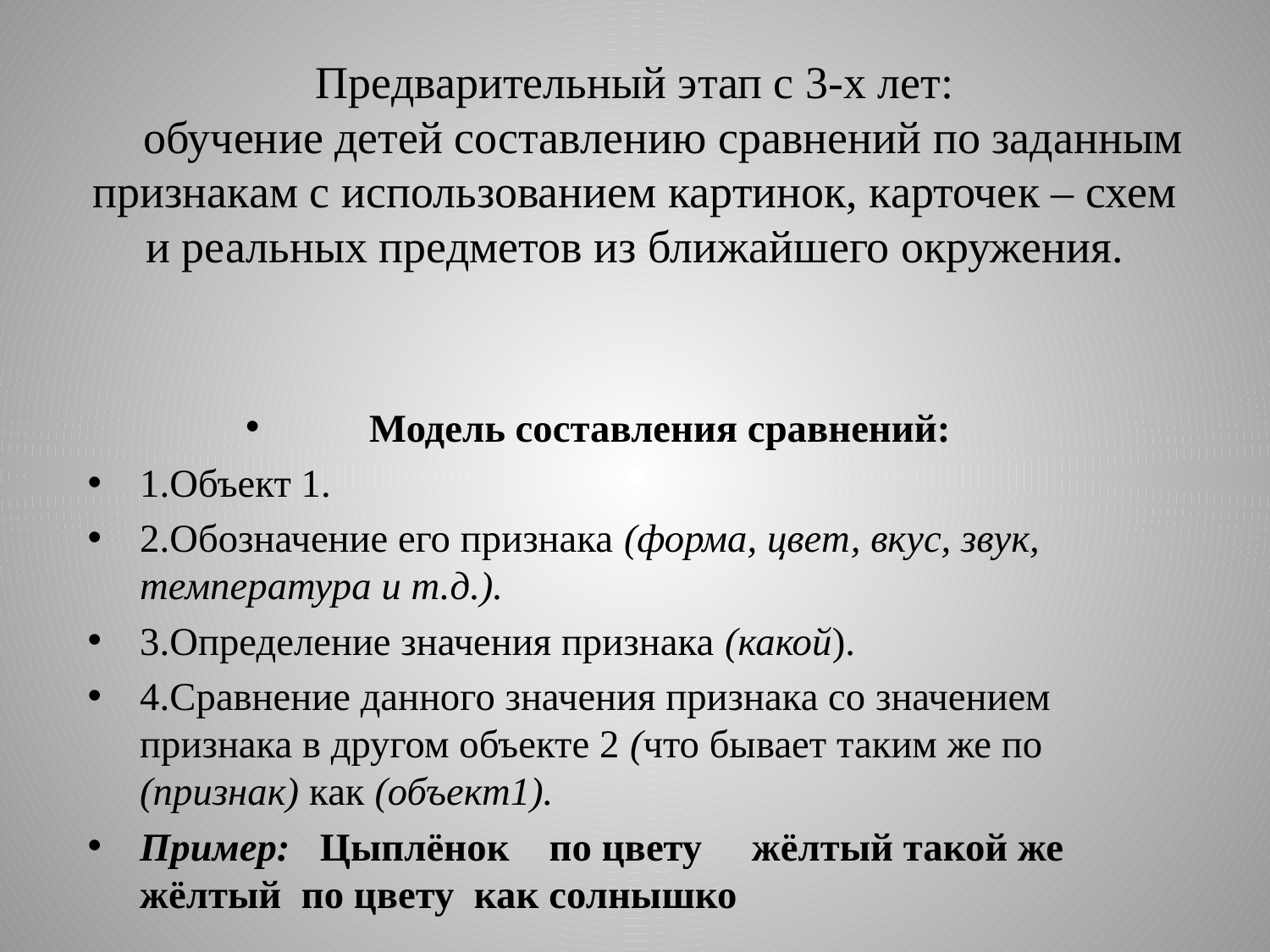

# Предварительный этап с 3-х лет: обучение детей составлению сравнений по заданным признакам с использованием картинок, карточек – схем и реальных предметов из ближайшего окружения.
Модель составления сравнений:
1.Объект 1.
2.Обозначение его признака (форма, цвет, вкус, звук, температура и т.д.).
3.Определение значения признака (какой).
4.Сравнение данного значения признака со значением признака в другом объекте 2 (что бывает таким же по (признак) как (объект1).
Пример:   Цыплёнок    по цвету     жёлтый такой же жёлтый  по цвету  как солнышко